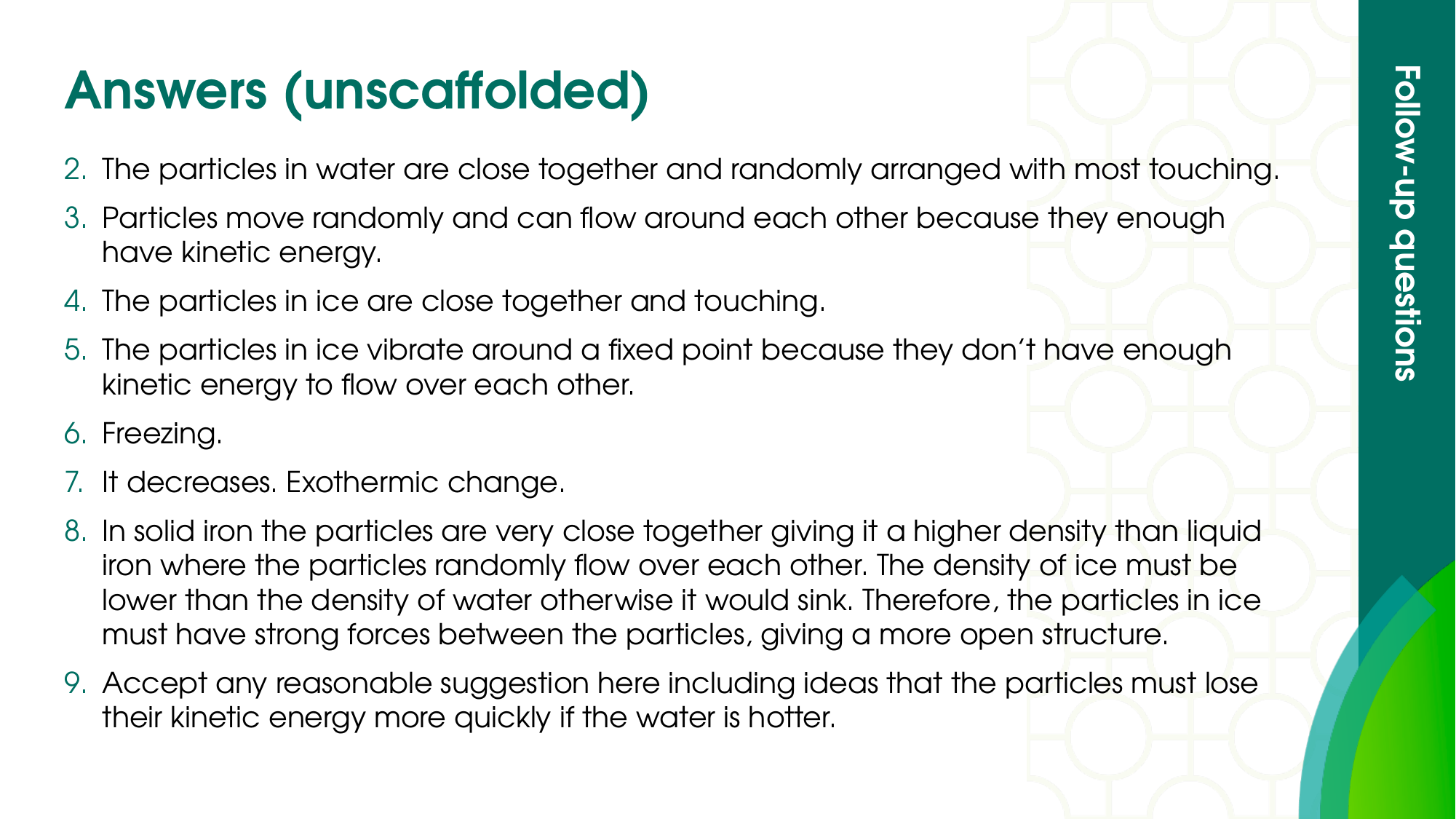

# Answers (unscaffolded)
The particles in water are close together and randomly arranged with most touching.
Particles move randomly and can flow around each other because they enough have kinetic energy.
The particles in ice are close together and touching.
The particles in ice vibrate around a fixed point because they don’t have enough kinetic energy to flow over each other.
Freezing.
It decreases. Exothermic change.
In solid iron the particles are very close together giving it a higher density than liquid iron where the particles randomly flow over each other. The density of ice must be lower than the density of water otherwise it would sink. Therefore, the particles in ice must have strong forces between the particles, giving a more open structure.
Accept any reasonable suggestion here including ideas that the particles must lose their kinetic energy more quickly if the water is hotter.
Follow-up questions